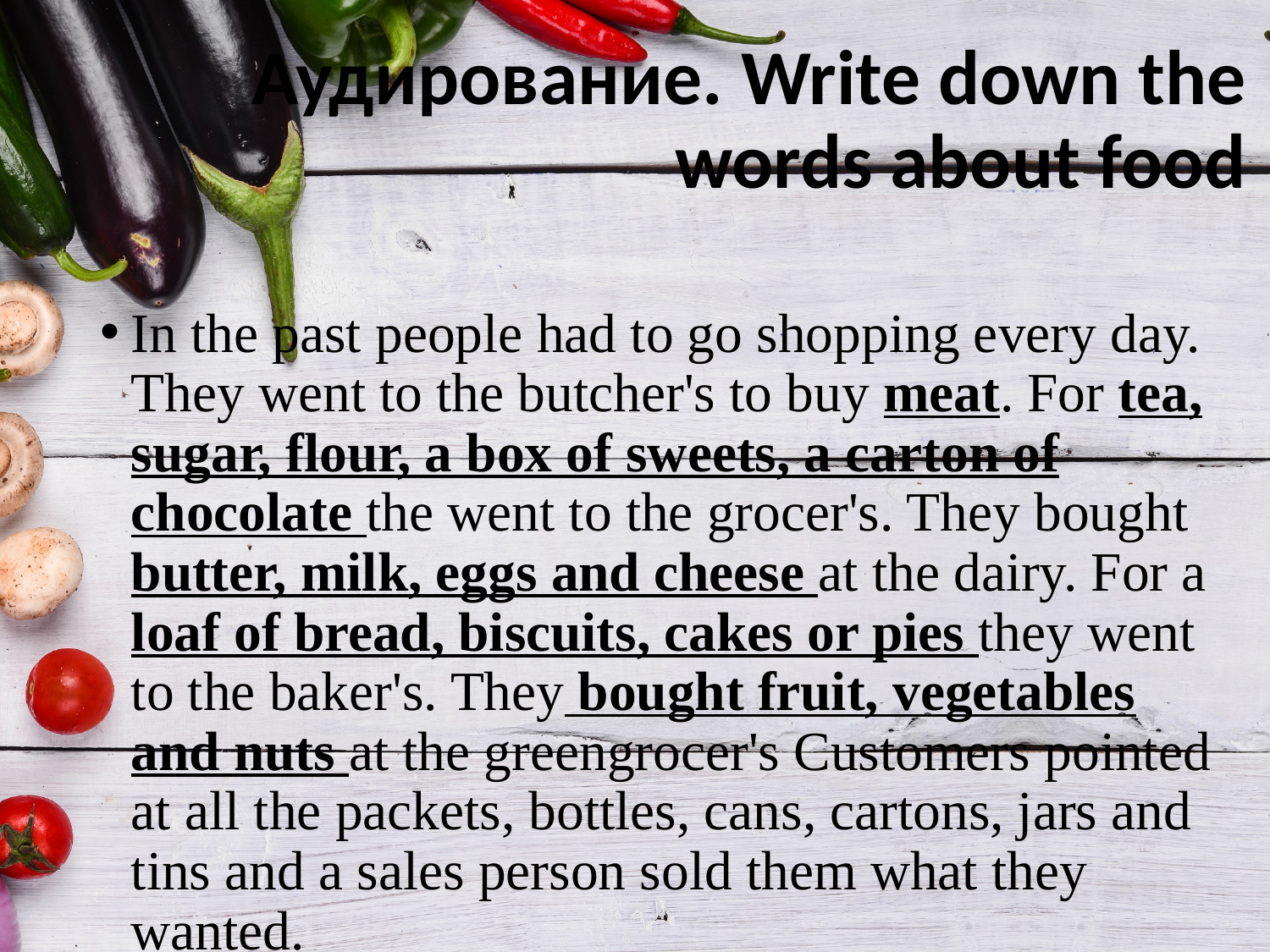

# Аудирование. Write down the words about food
In the past people had to go shopping every day. They went to the butcher's to buy meat. For tea, sugar, flour, a box of sweets, a carton of chocolate the went to the grocer's. They bought butter, milk, eggs and cheese at the dairy. For a loaf of bread, biscuits, cakes or pies they went to the baker's. They bought fruit, vegetables and nuts at the greengrocer's Customers pointed at all the packets, bottles, cans, cartons, jars and tins and a sales person sold them what they wanted.